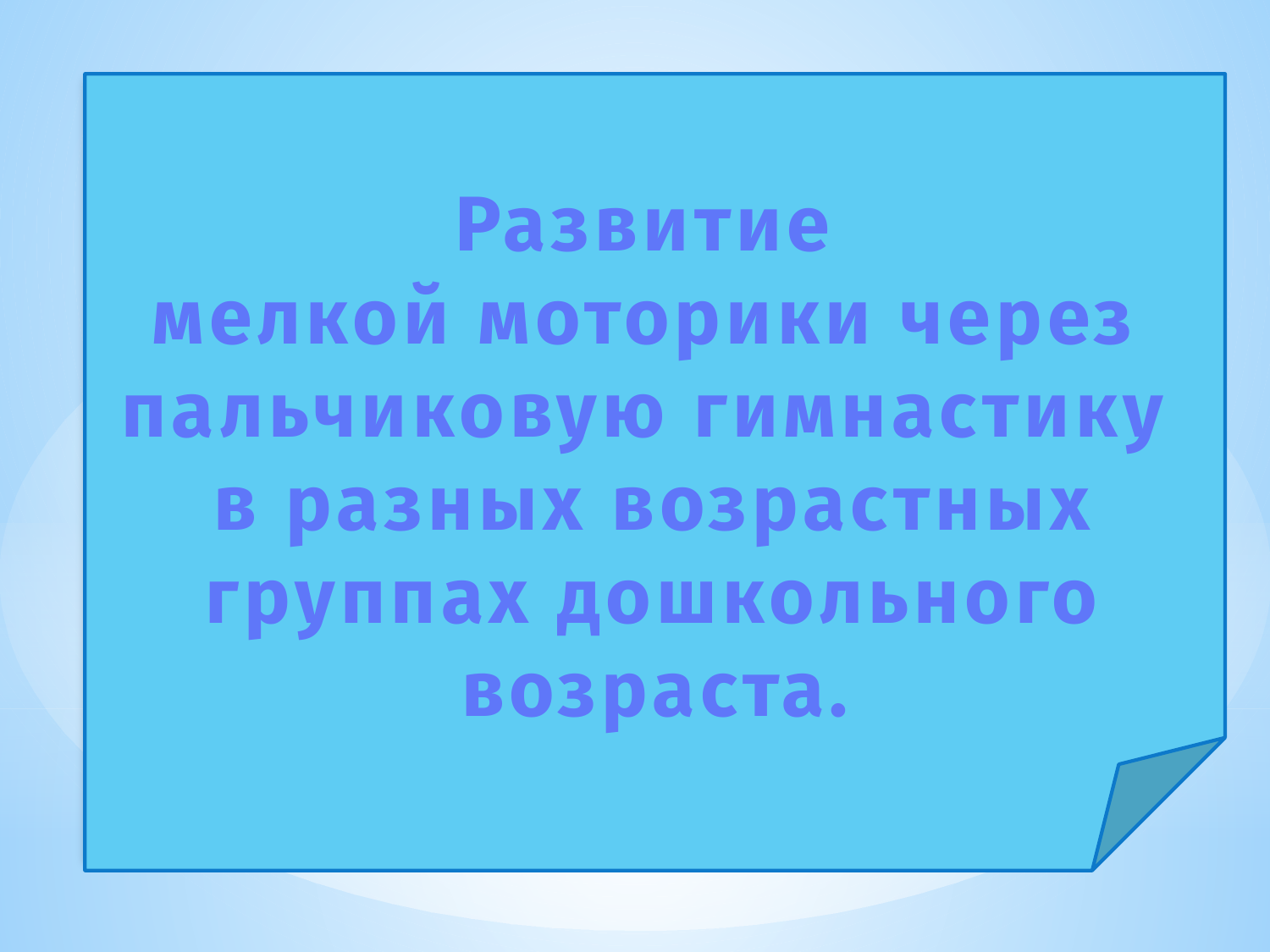

Развитие
мелкой моторики через
пальчиковую гимнастику
в разных возрастных группах дошкольного возраста.